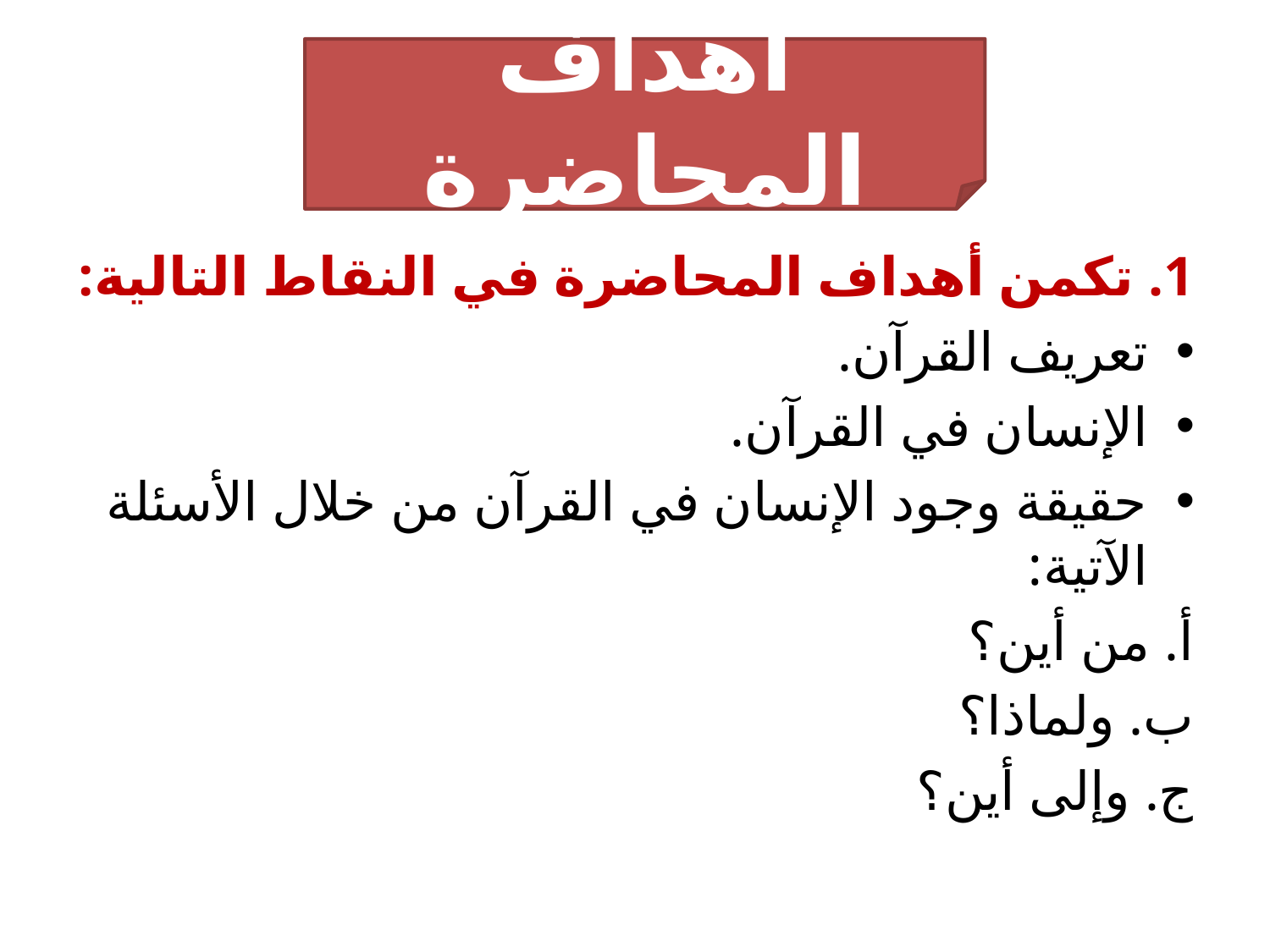

أهداف المحاضرة
1. تكمن أهداف المحاضرة في النقاط التالية:
تعريف القرآن.
الإنسان في القرآن.
حقيقة وجود الإنسان في القرآن من خلال الأسئلة الآتية:
أ. من أين؟
ب. ولماذا؟
ج. وإلى أين؟